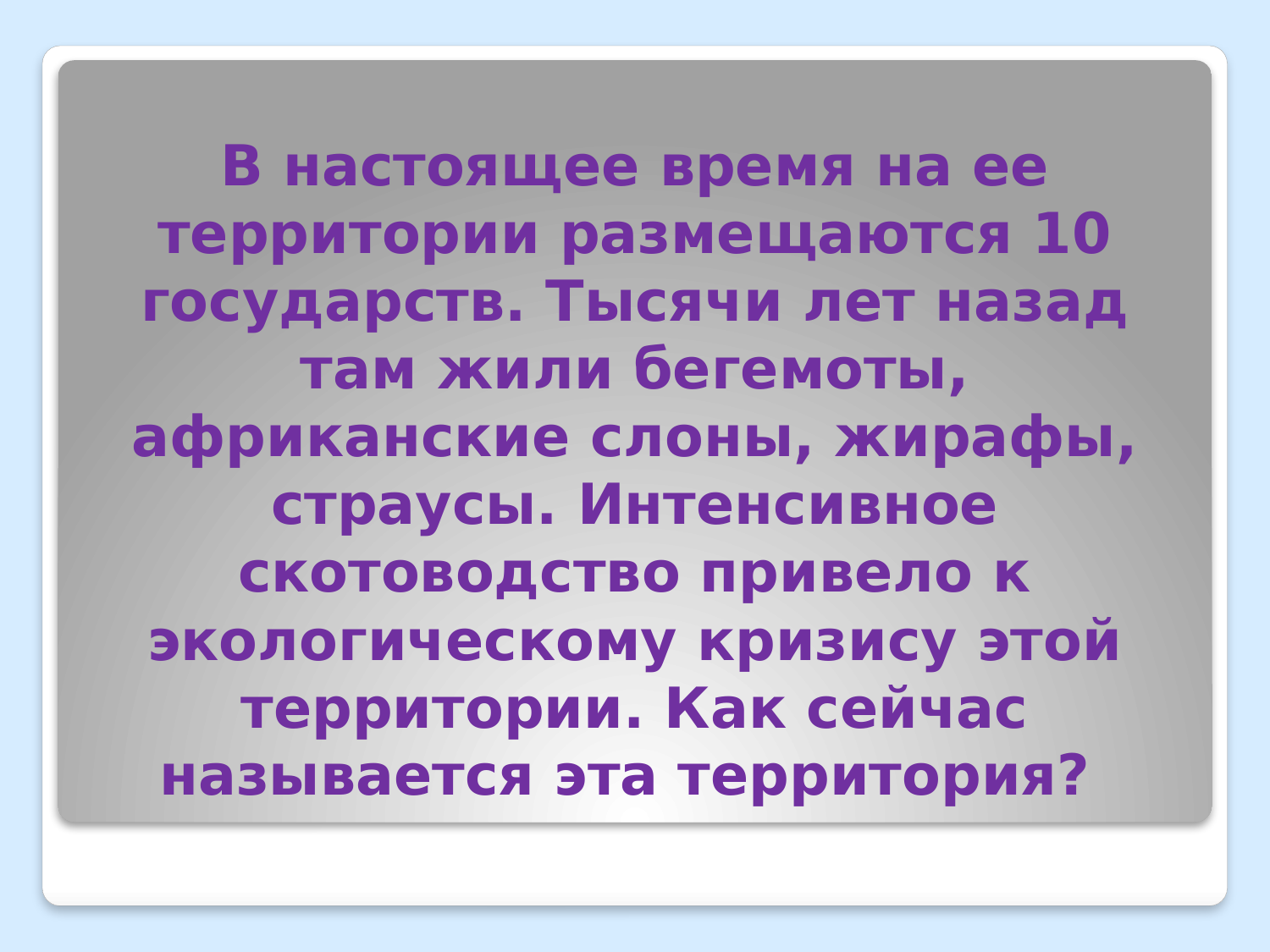

# В настоящее время на ее территории размещаются 10 государств. Тысячи лет назад там жили бегемоты, африканские слоны, жирафы, страусы. Интенсивное скотоводство привело к экологическому кризису этой территории. Как сейчас называется эта территория?